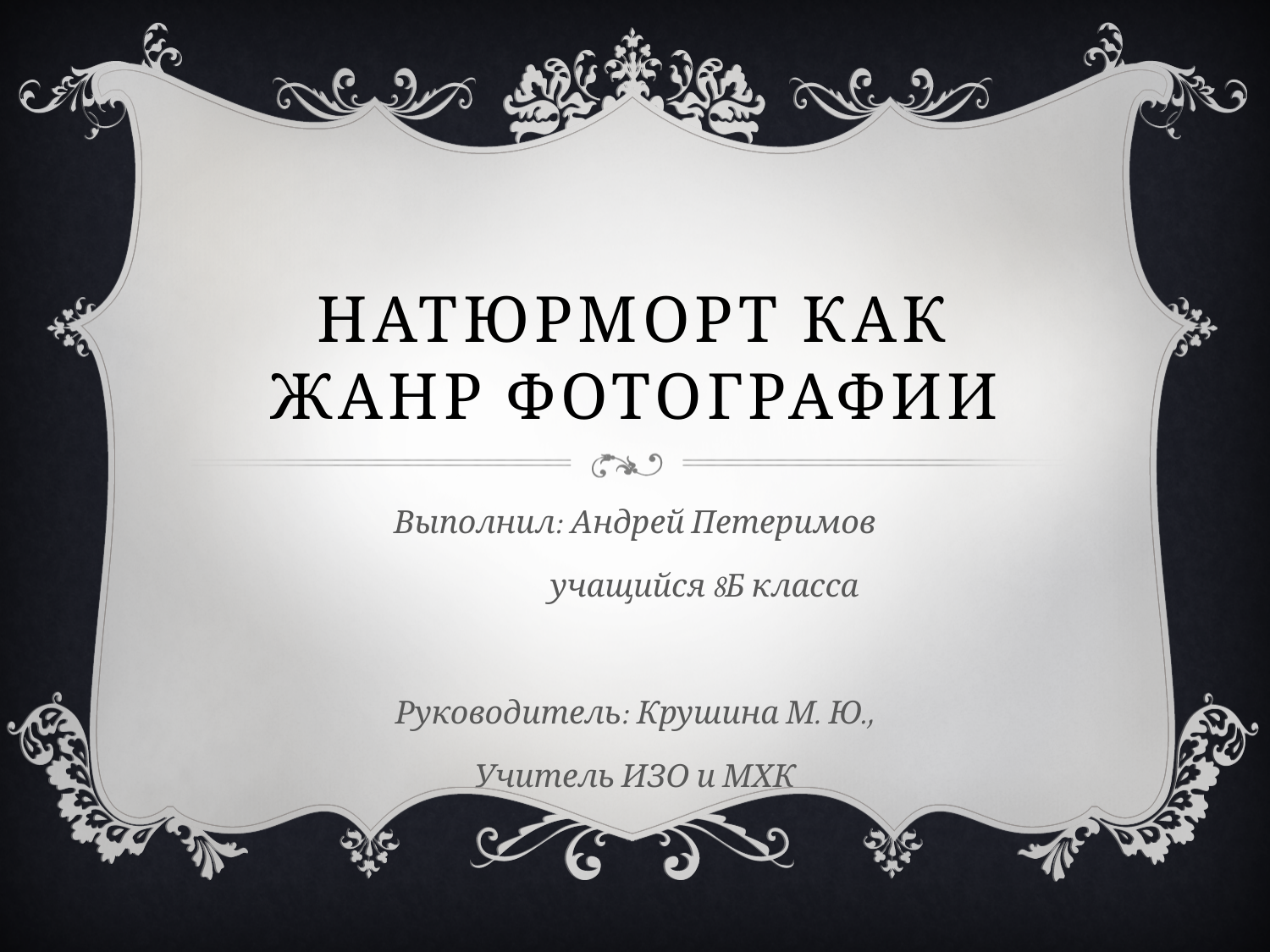

# Натюрморт Как жанр фотографии
Выполнил: Андрей Петеримов
                    учащийся 8Б класса

Руководитель: Крушина М. Ю.,
Учитель ИЗО и МХК